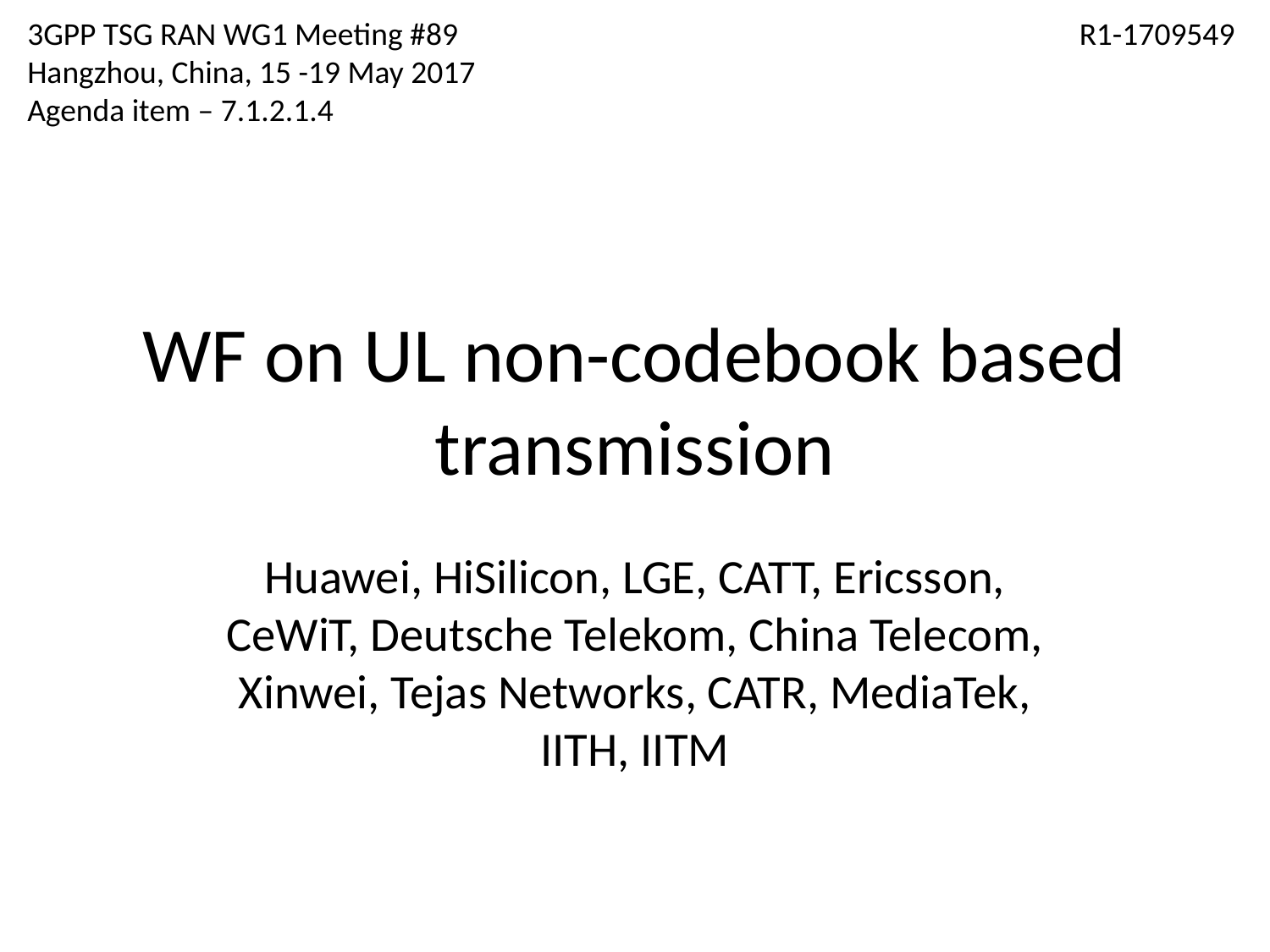

3GPP TSG RAN WG1 Meeting #89				                	     R1-1709549
Hangzhou, China, 15 -19 May 2017
Agenda item – 7.1.2.1.4
# WF on UL non-codebook based transmission
Huawei, HiSilicon, LGE, CATT, Ericsson, CeWiT, Deutsche Telekom, China Telecom, Xinwei, Tejas Networks, CATR, MediaTek, IITH, IITM